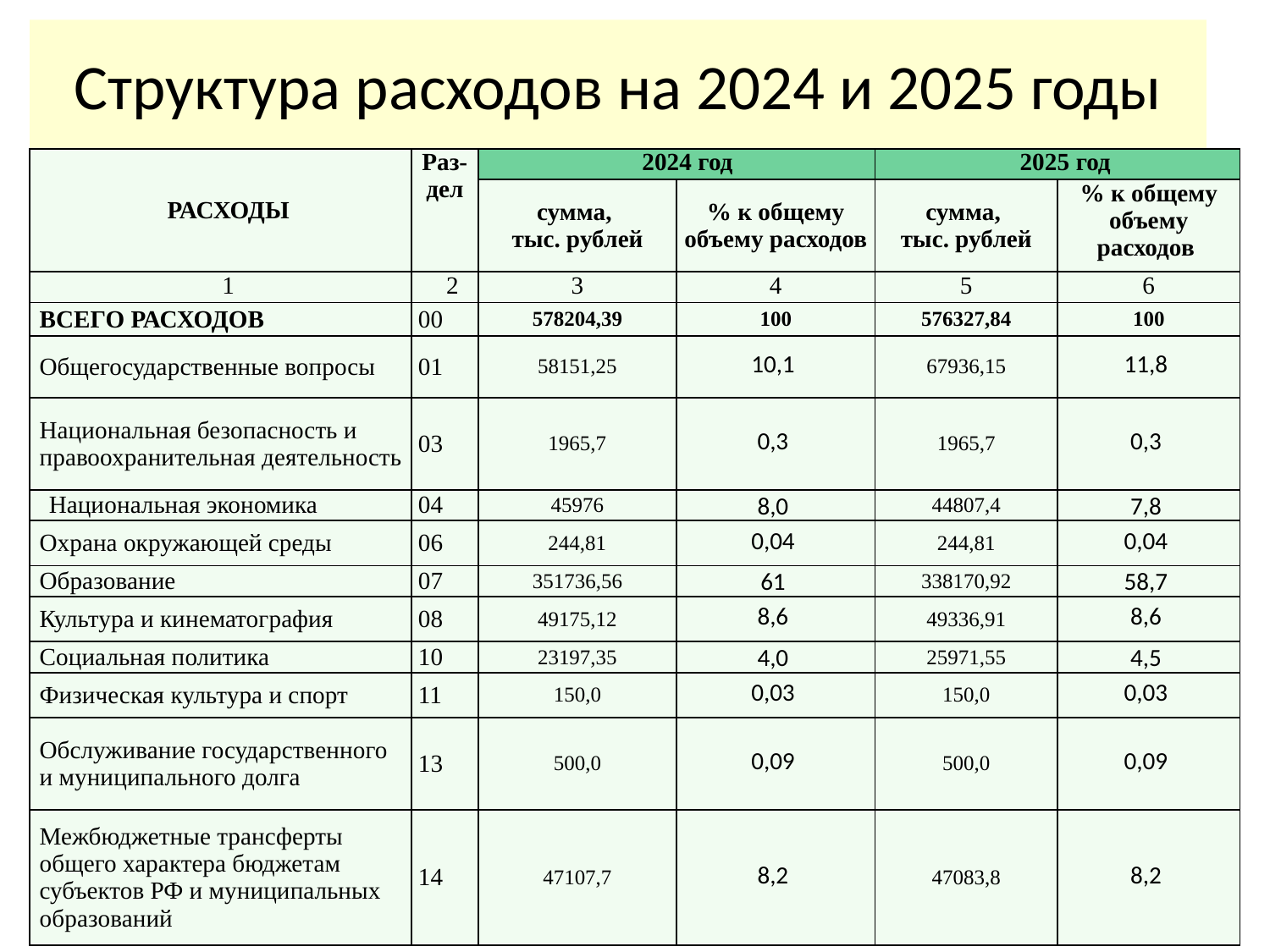

# Структура расходов на 2024 и 2025 годы
| РАСХОДЫ | Раз-дел | 2024 год |  | 2025 год |  |
| --- | --- | --- | --- | --- | --- |
|  |  | сумма, тыс. рублей | % к общему объему расходов | сумма, тыс. рублей | % к общему объему расходов |
| 1 | 2 | 3 | 4 | 5 | 6 |
| ВСЕГО РАСХОДОВ | 00 | 578204,39 | 100 | 576327,84 | 100 |
| Общегосударственные вопросы | 01 | 58151,25 | 10,1 | 67936,15 | 11,8 |
| Национальная безопасность и правоохранительная деятельность | 03 | 1965,7 | 0,3 | 1965,7 | 0,3 |
| Национальная экономика | 04 | 45976 | 8,0 | 44807,4 | 7,8 |
| Охрана окружающей среды | 06 | 244,81 | 0,04 | 244,81 | 0,04 |
| Образование | 07 | 351736,56 | 61 | 338170,92 | 58,7 |
| Культура и кинематография | 08 | 49175,12 | 8,6 | 49336,91 | 8,6 |
| Социальная политика | 10 | 23197,35 | 4,0 | 25971,55 | 4,5 |
| Физическая культура и спорт | 11 | 150,0 | 0,03 | 150,0 | 0,03 |
| Обслуживание государственного и муниципального долга | 13 | 500,0 | 0,09 | 500,0 | 0,09 |
| Межбюджетные трансферты общего характера бюджетам субъектов РФ и муниципальных образований | 14 | 47107,7 | 8,2 | 47083,8 | 8,2 |